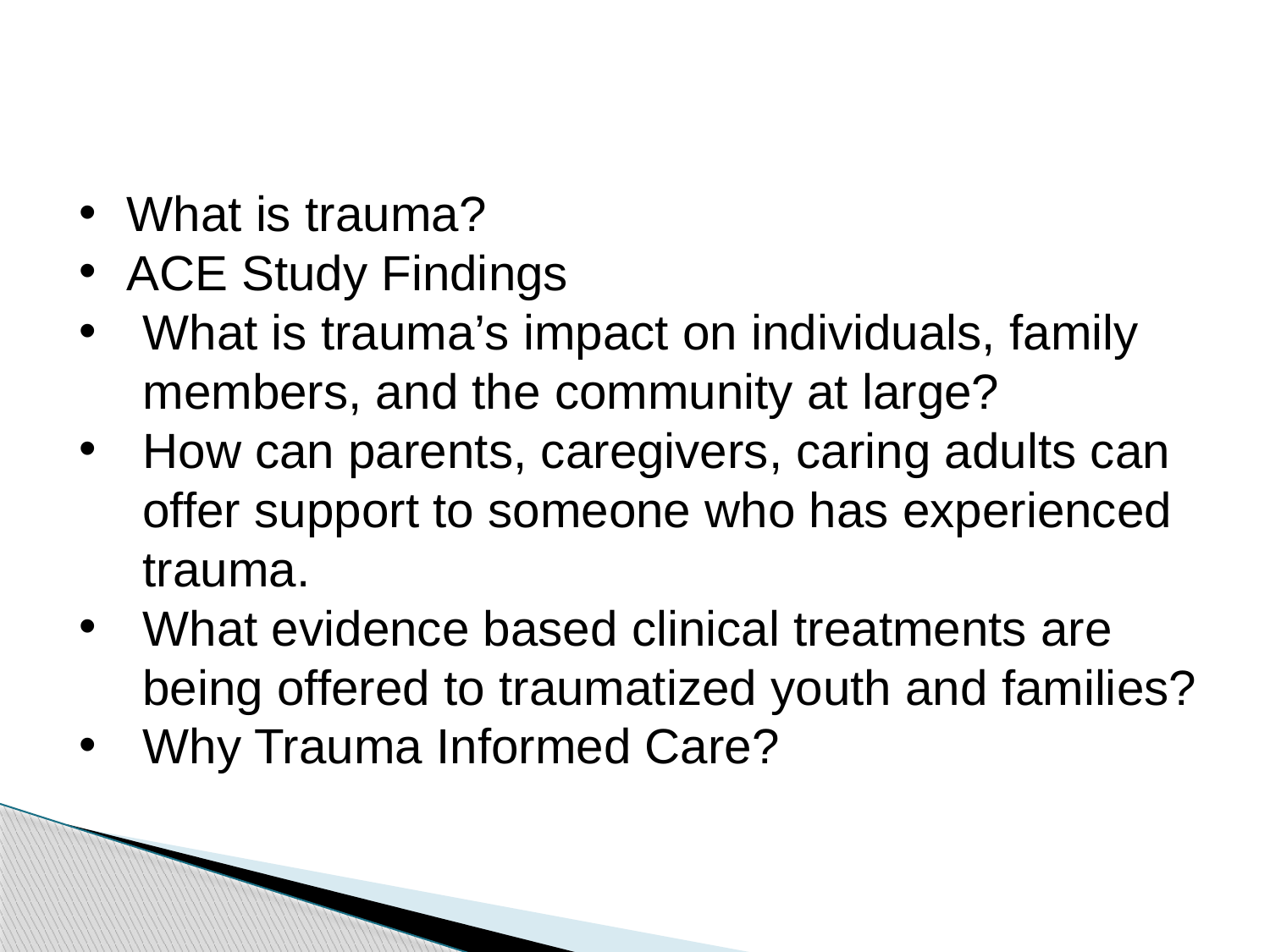

What is trauma?
ACE Study Findings
What is trauma’s impact on individuals, family members, and the community at large?
How can parents, caregivers, caring adults can offer support to someone who has experienced trauma.
What evidence based clinical treatments are being offered to traumatized youth and families?
Why Trauma Informed Care?